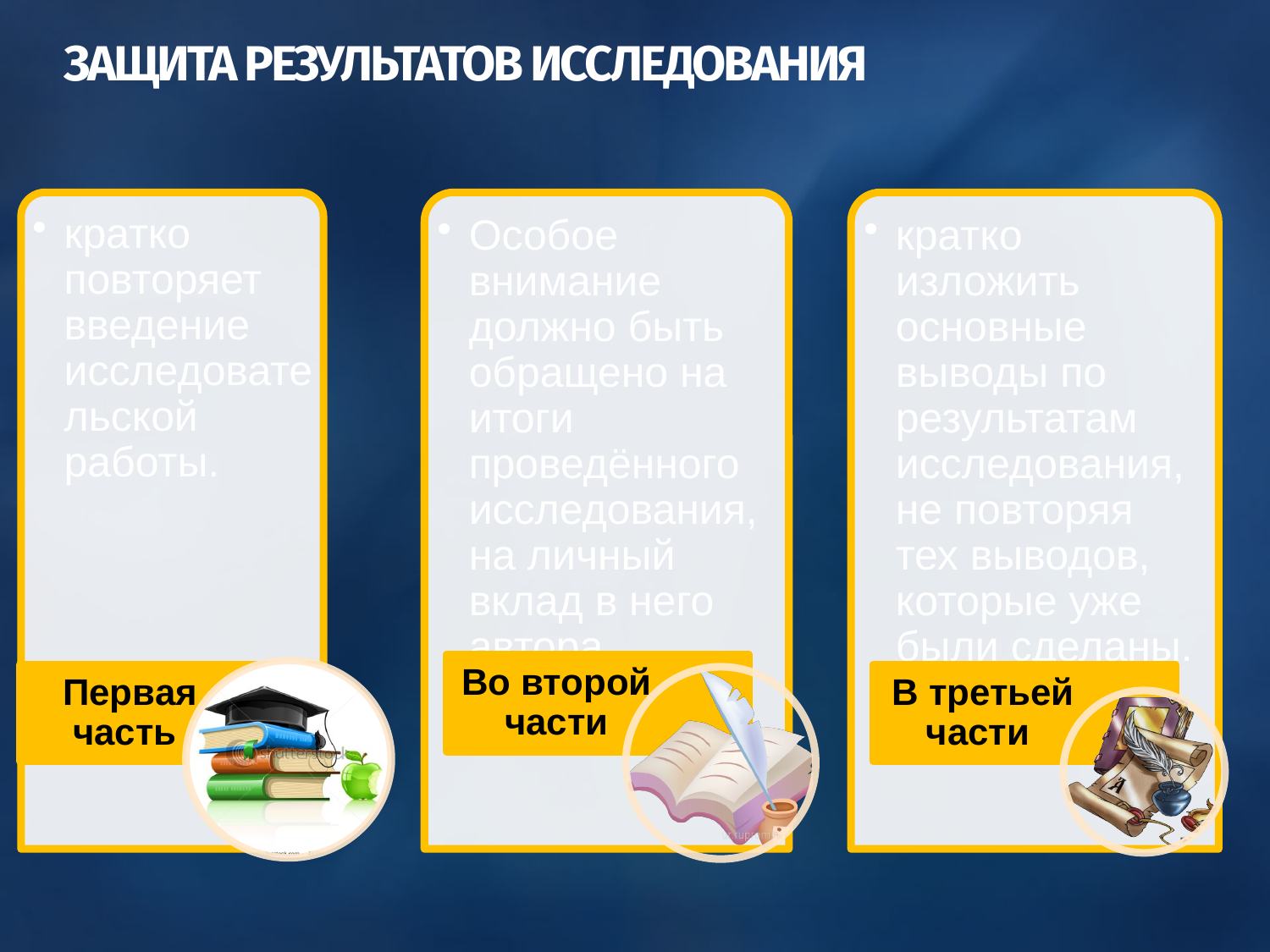

# ЗАЩИТА РЕЗУЛЬТАТОВ ИССЛЕДОВАНИЯ
кратко повторяет введение исследовательской работы.
Первая часть
Особое внимание должно быть обращено на итоги проведённого исследования, на личный вклад в него автора.
Во второй части
кратко изложить основные выводы по результатам исследования, не повторяя тех выводов, которые уже были сделаны.
В третьей части